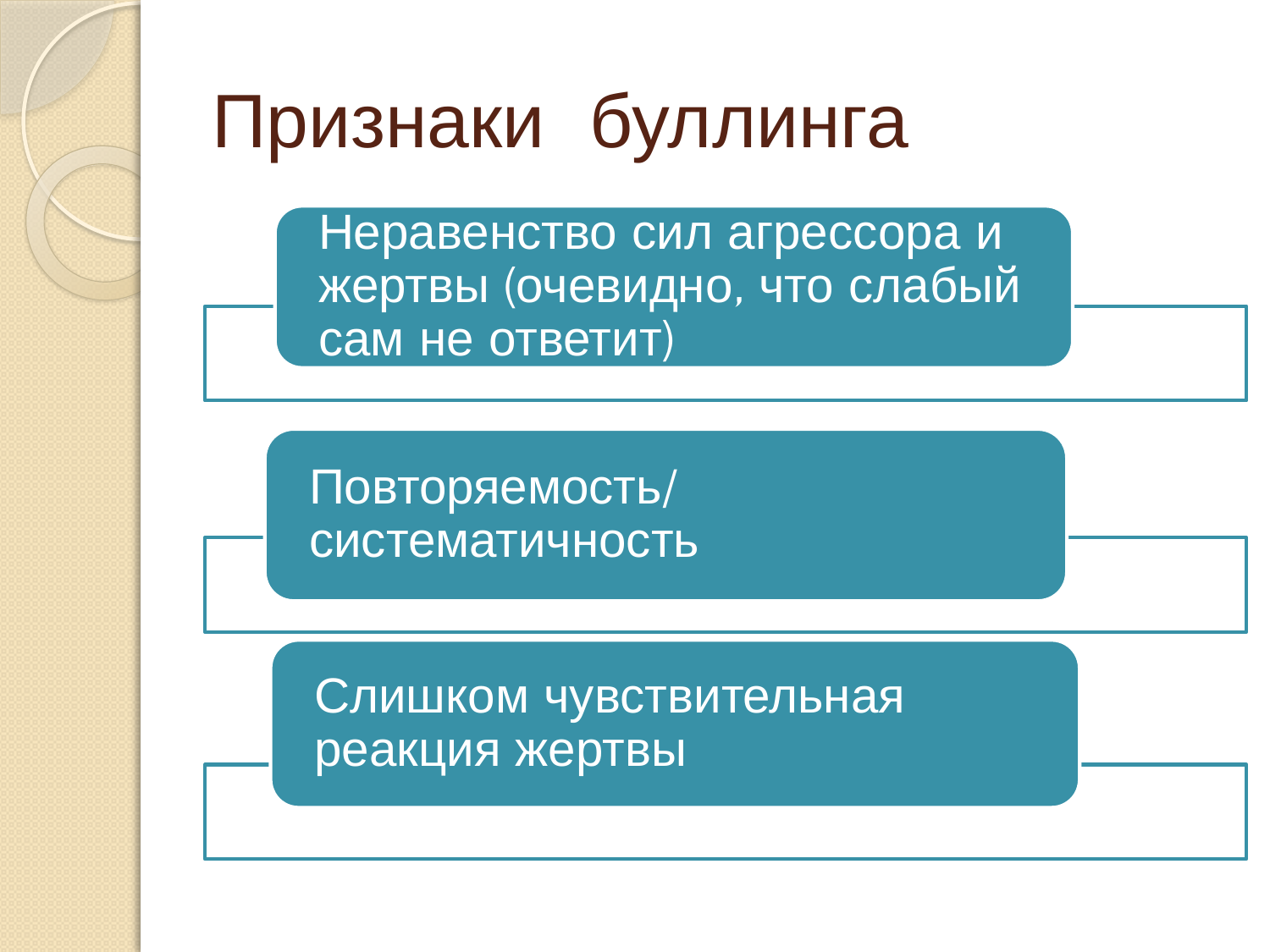

# Признаки  буллинга
Неравенство сил агрессора и жертвы (очевидно, что слабый сам не ответит)
Повторяемость/систематичность
Слишком чувствительная реакция жертвы